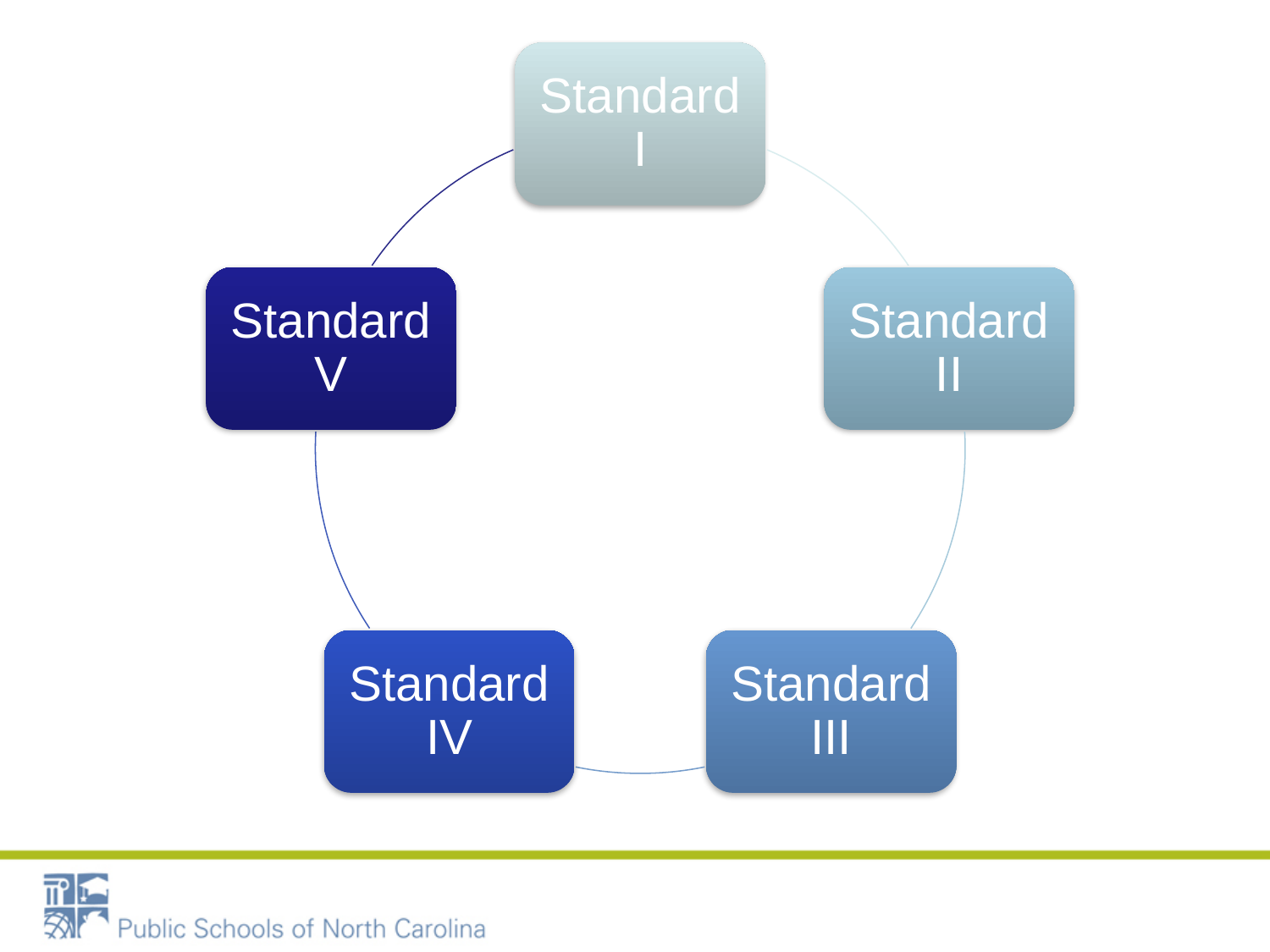

Standard I
Standard II
Standard III
Standard IV
Standard V